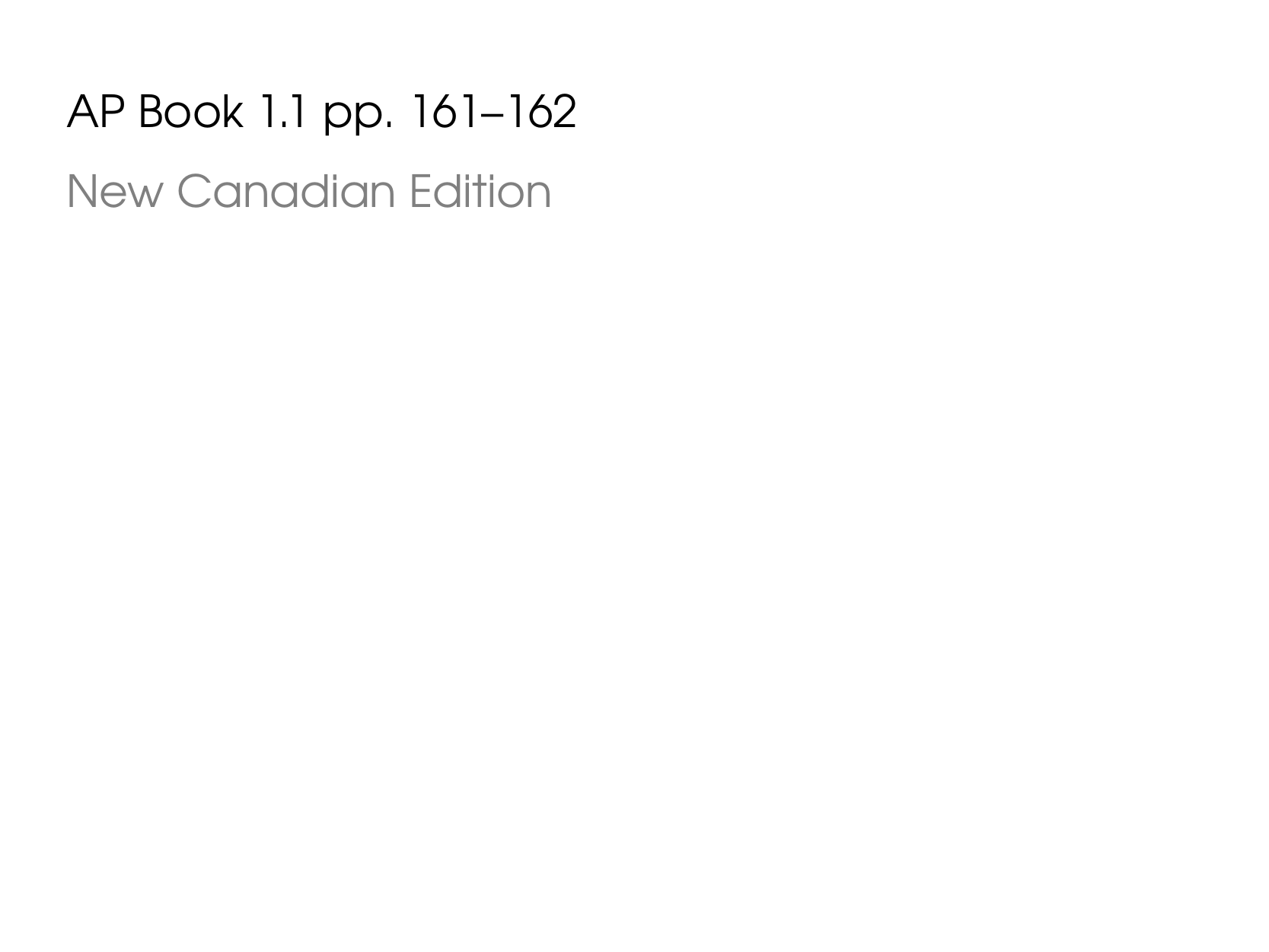

AP Book 1.1 pp. 161–162
New Canadian Edition